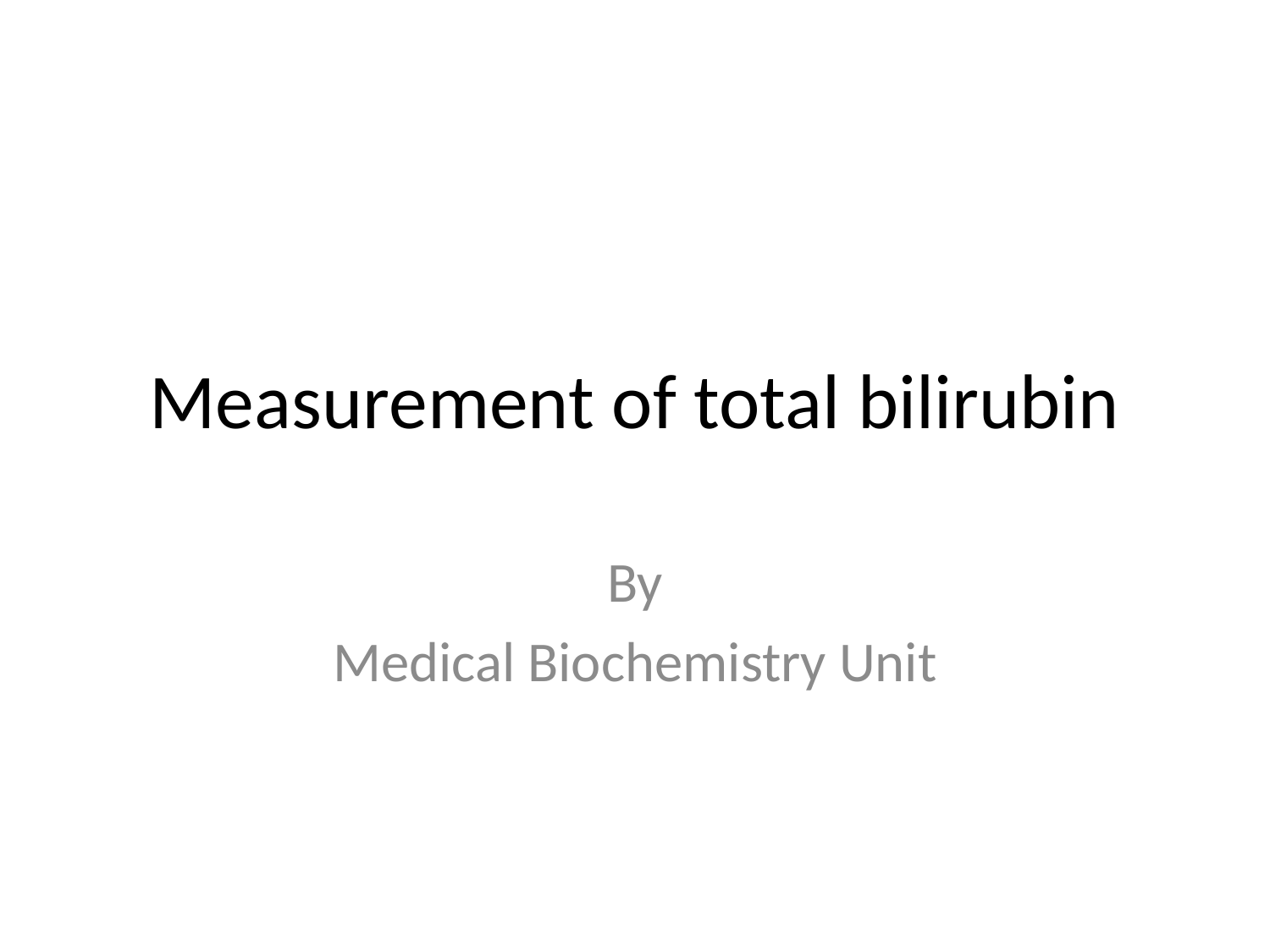

# Measurement of total bilirubin
By
Medical Biochemistry Unit